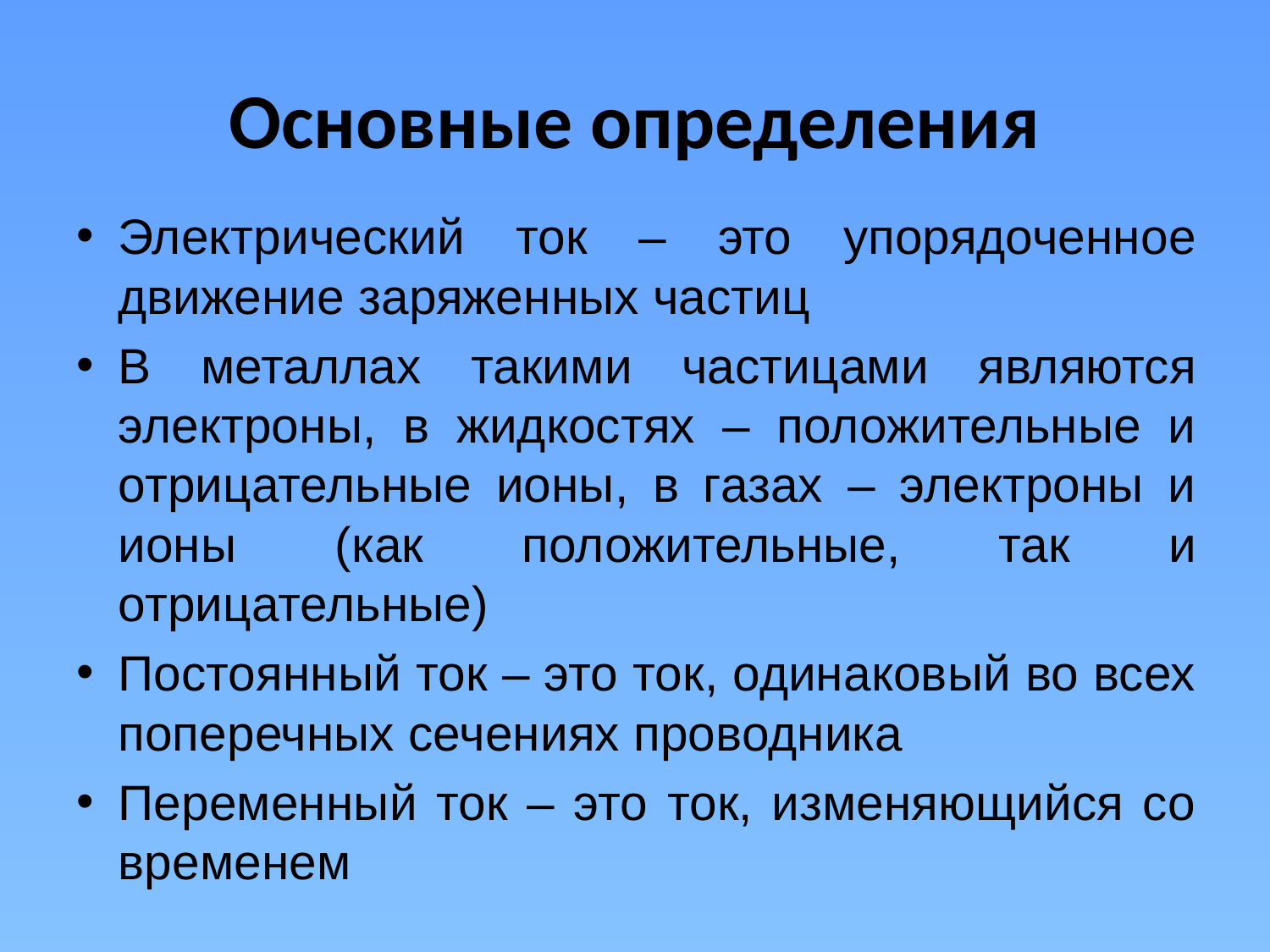

# Основные определения
Электрический ток – это упорядоченное движение заряженных частиц
В металлах такими частицами являются электроны, в жидкостях – положительные и отрицательные ионы, в газах – электроны и ионы (как положительные, так и отрицательные)
Постоянный ток – это ток, одинаковый во всех поперечных сечениях проводника
Переменный ток – это ток, изменяющийся со временем